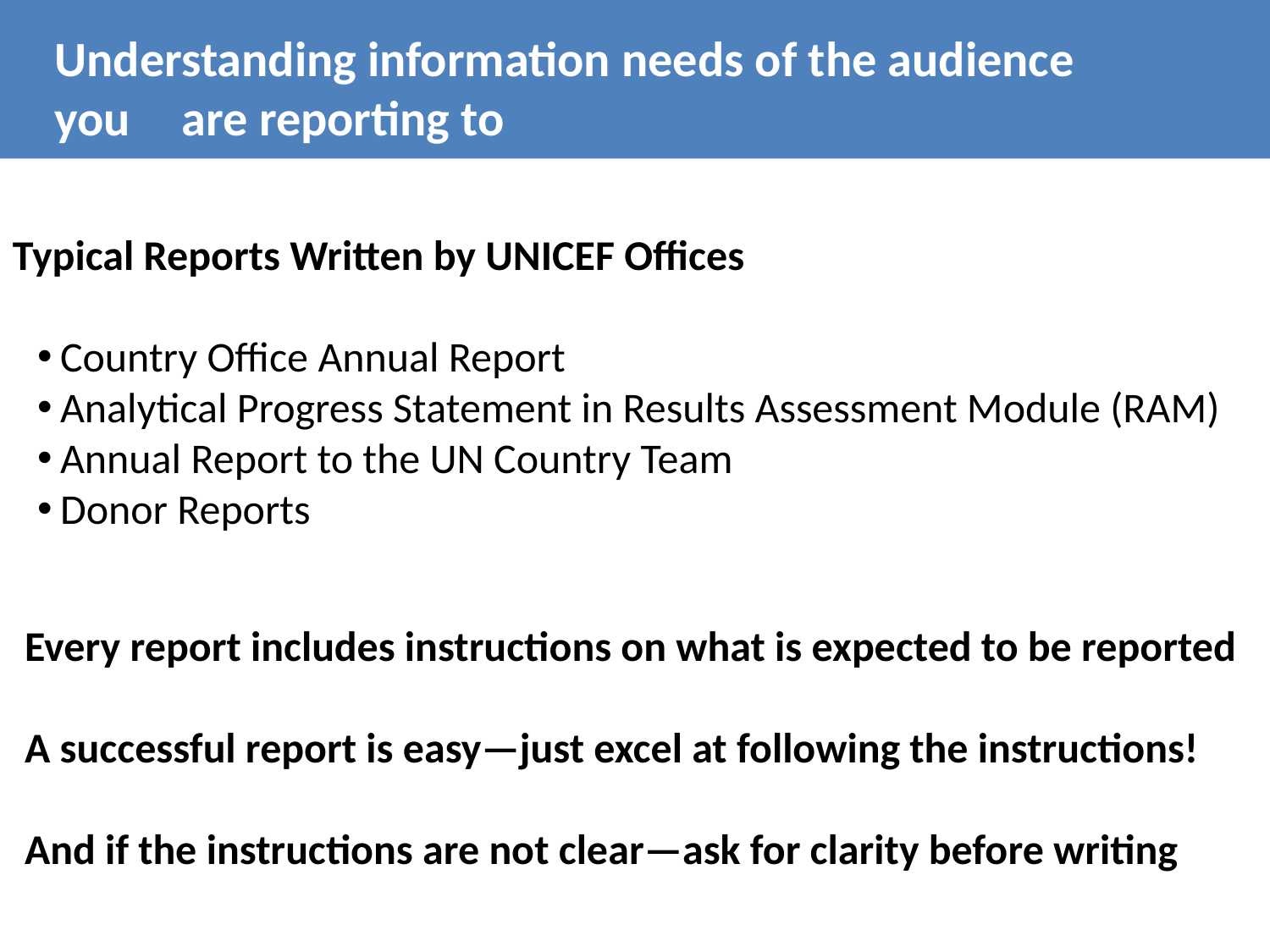

# Understanding information needs of the audience you 	are reporting to
Typical Reports Written by UNICEF Offices

Country Office Annual Report
Analytical Progress Statement in Results Assessment Module (RAM)
Annual Report to the UN Country Team
Donor Reports

Every report includes instructions on what is expected to be reported

A successful report is easy—just excel at following the instructions!

And if the instructions are not clear—ask for clarity before writing